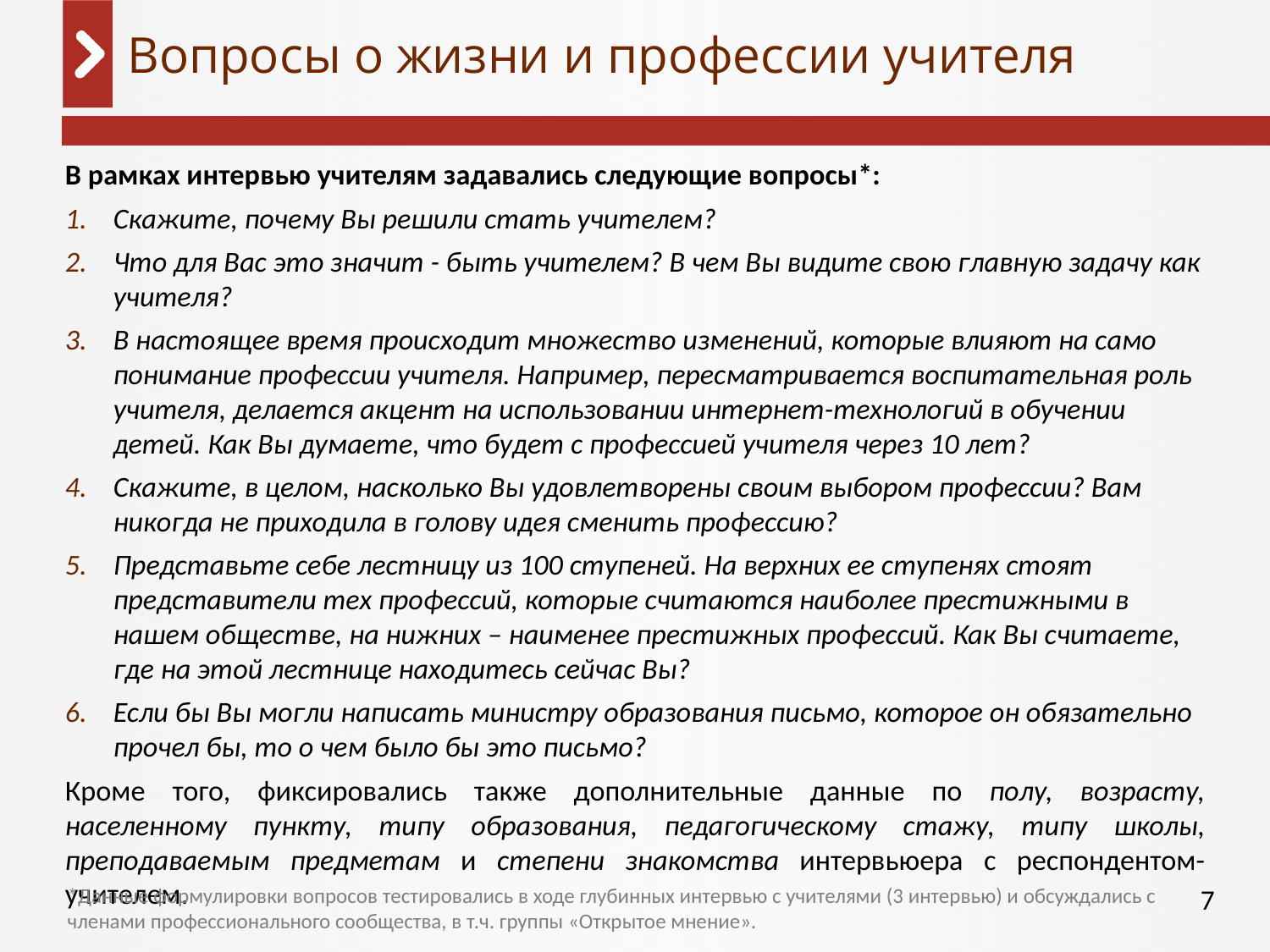

# Вопросы о жизни и профессии учителя
В рамках интервью учителям задавались следующие вопросы*:
Скажите, почему Вы решили стать учителем?
Что для Вас это значит - быть учителем? В чем Вы видите свою главную задачу как учителя?
В настоящее время происходит множество изменений, которые влияют на само понимание профессии учителя. Например, пересматривается воспитательная роль учителя, делается акцент на использовании интернет-технологий в обучении детей. Как Вы думаете, что будет с профессией учителя через 10 лет?
Скажите, в целом, насколько Вы удовлетворены своим выбором профессии? Вам никогда не приходила в голову идея сменить профессию?
Представьте себе лестницу из 100 ступеней. На верхних ее ступенях стоят представители тех профессий, которые считаются наиболее престижными в нашем обществе, на нижних – наименее престижных профессий. Как Вы считаете, где на этой лестнице находитесь сейчас Вы?
Если бы Вы могли написать министру образования письмо, которое он обязательно прочел бы, то о чем было бы это письмо?
Кроме того, фиксировались также дополнительные данные по полу, возрасту, населенному пункту, типу образования, педагогическому стажу, типу школы, преподаваемым предметам и степени знакомства интервьюера с респондентом-учителем.
*Данные формулировки вопросов тестировались в ходе глубинных интервью с учителями (3 интервью) и обсуждались с членами профессионального сообщества, в т.ч. группы «Открытое мнение».